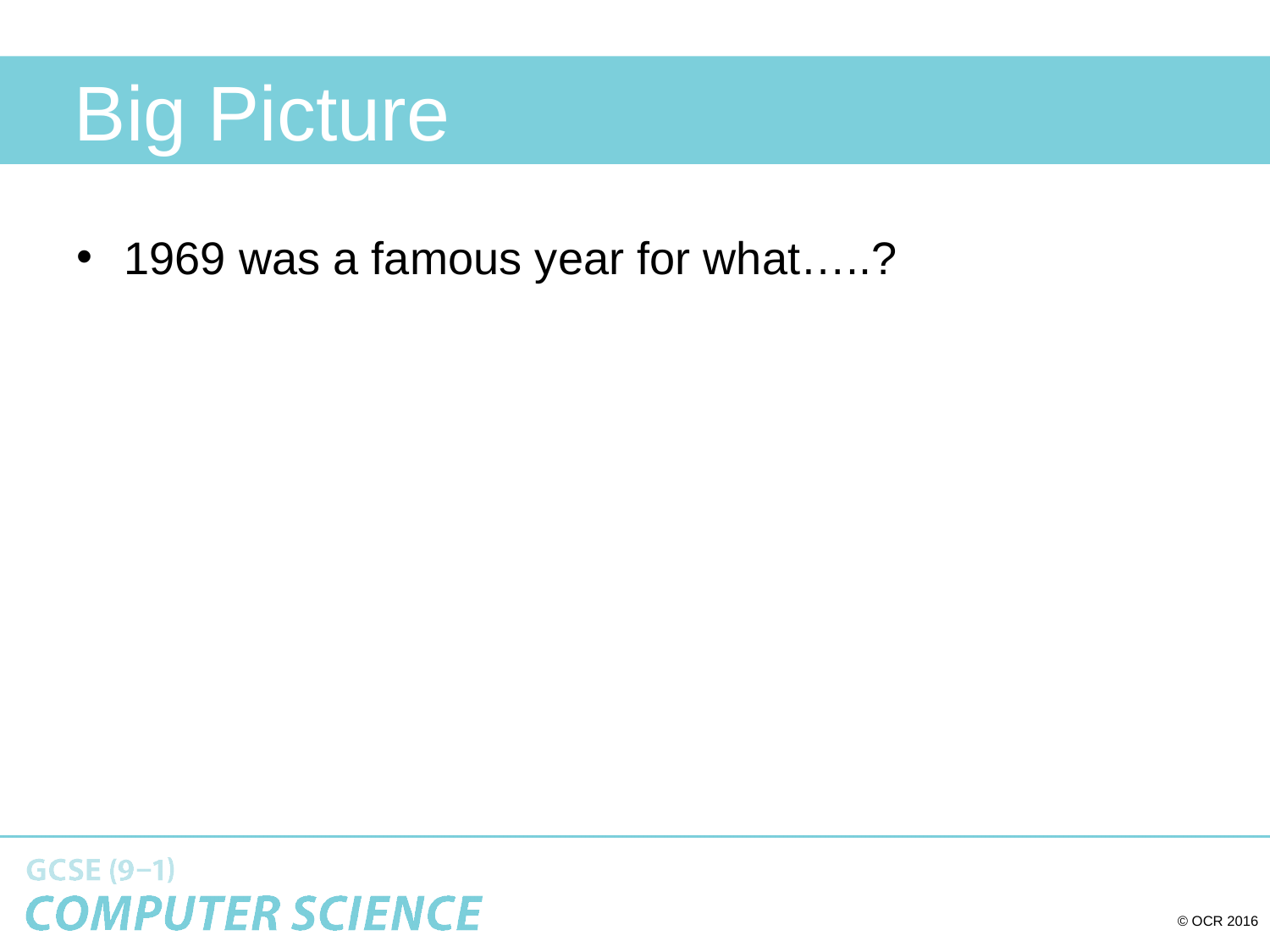

# Big Picture
1969 was a famous year for what…..?